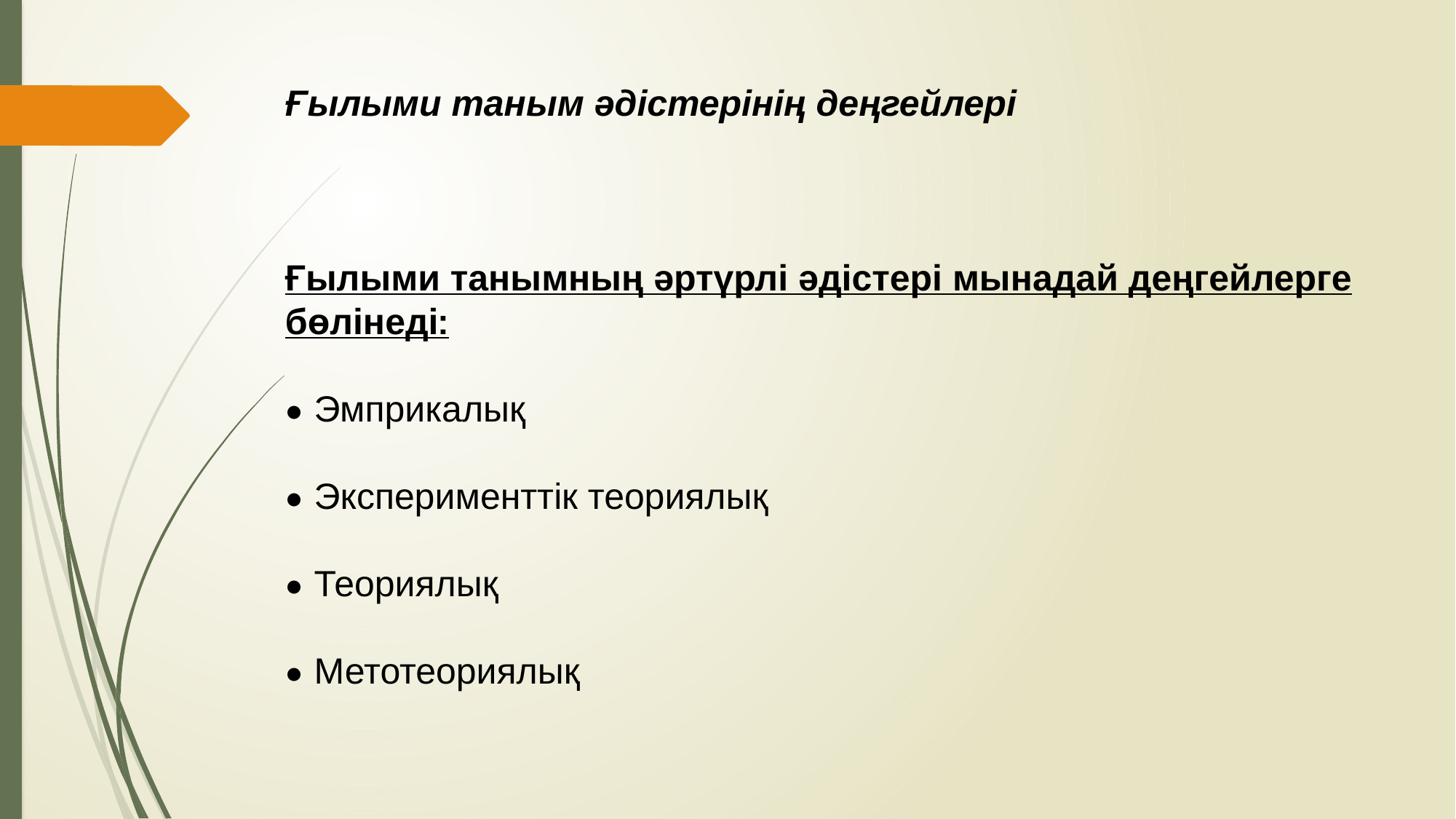

Ғылыми таным әдістерінің деңгейлері

Ғылыми танымның әртүрлі әдістері мынадай деңгейлерге бөлінеді:

• Эмприкалық

• Эксперименттік теориялық

• Теориялық

• Метотеориялық